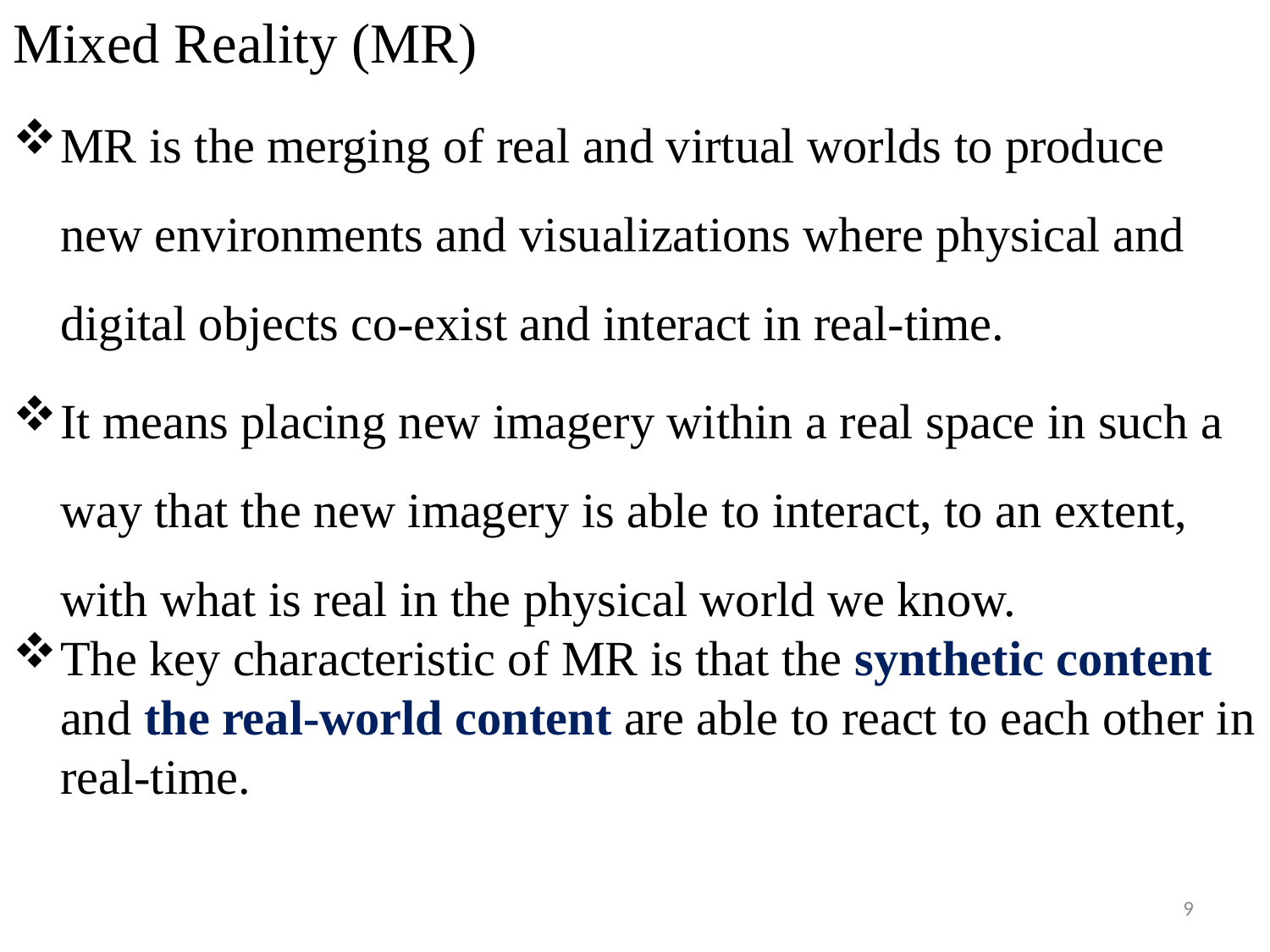

Mixed Reality (MR)
MR is the merging of real and virtual worlds to produce new environments and visualizations where physical and digital objects co-exist and interact in real-time.
It means placing new imagery within a real space in such a way that the new imagery is able to interact, to an extent, with what is real in the physical world we know.
The key characteristic of MR is that the synthetic content and the real-world content are able to react to each other in real-time.
9